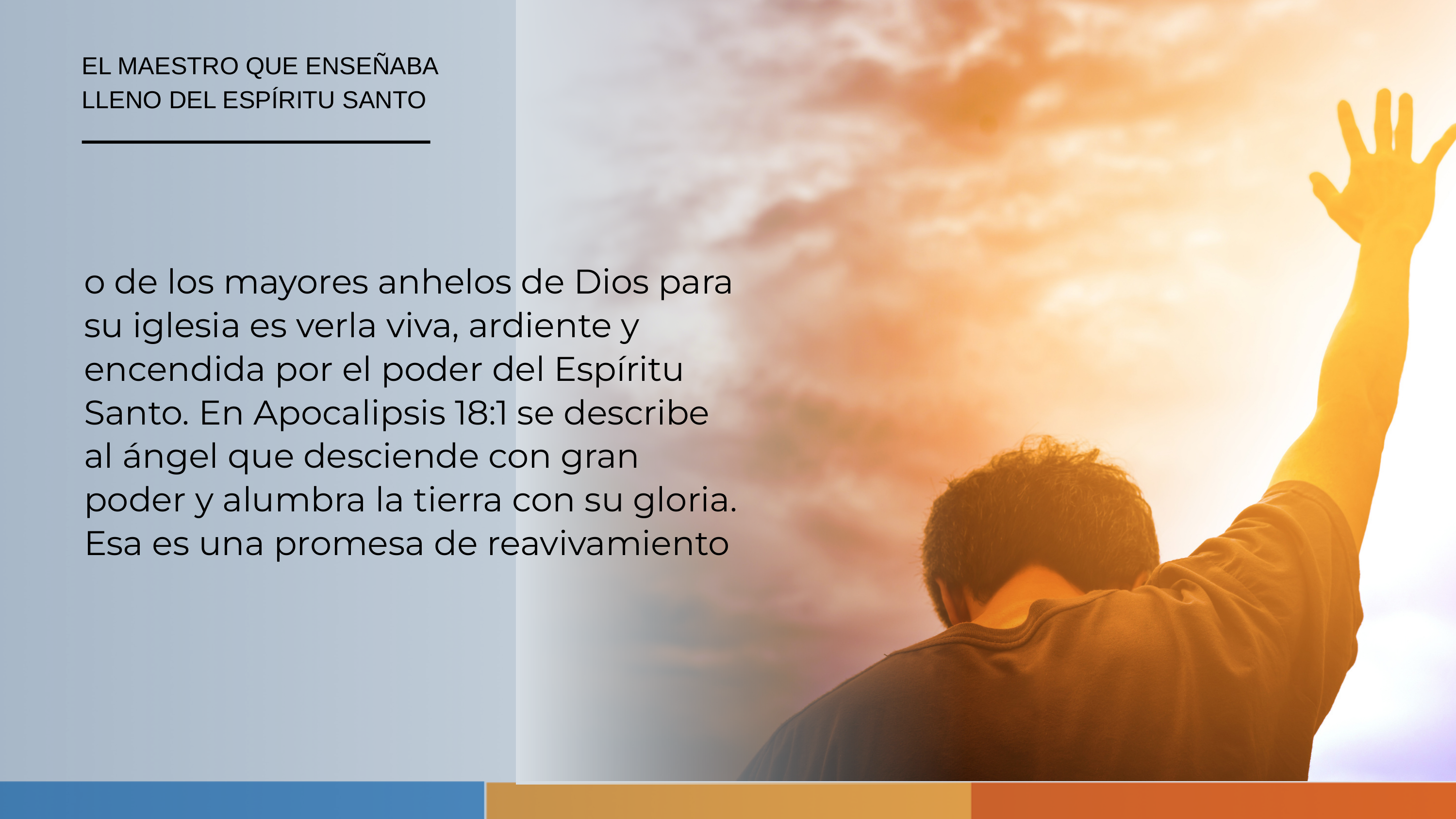

EL MAESTRO QUE ENSEÑABA
LLENO DEL ESPÍRITU SANTO

o de los mayores anhelos de Dios para su iglesia es verla viva, ardiente y encendida por el poder del Espíritu Santo. En Apocalipsis 18:1 se describe al ángel que desciende con gran poder y alumbra la tierra con su gloria. Esa es una promesa de reavivamiento